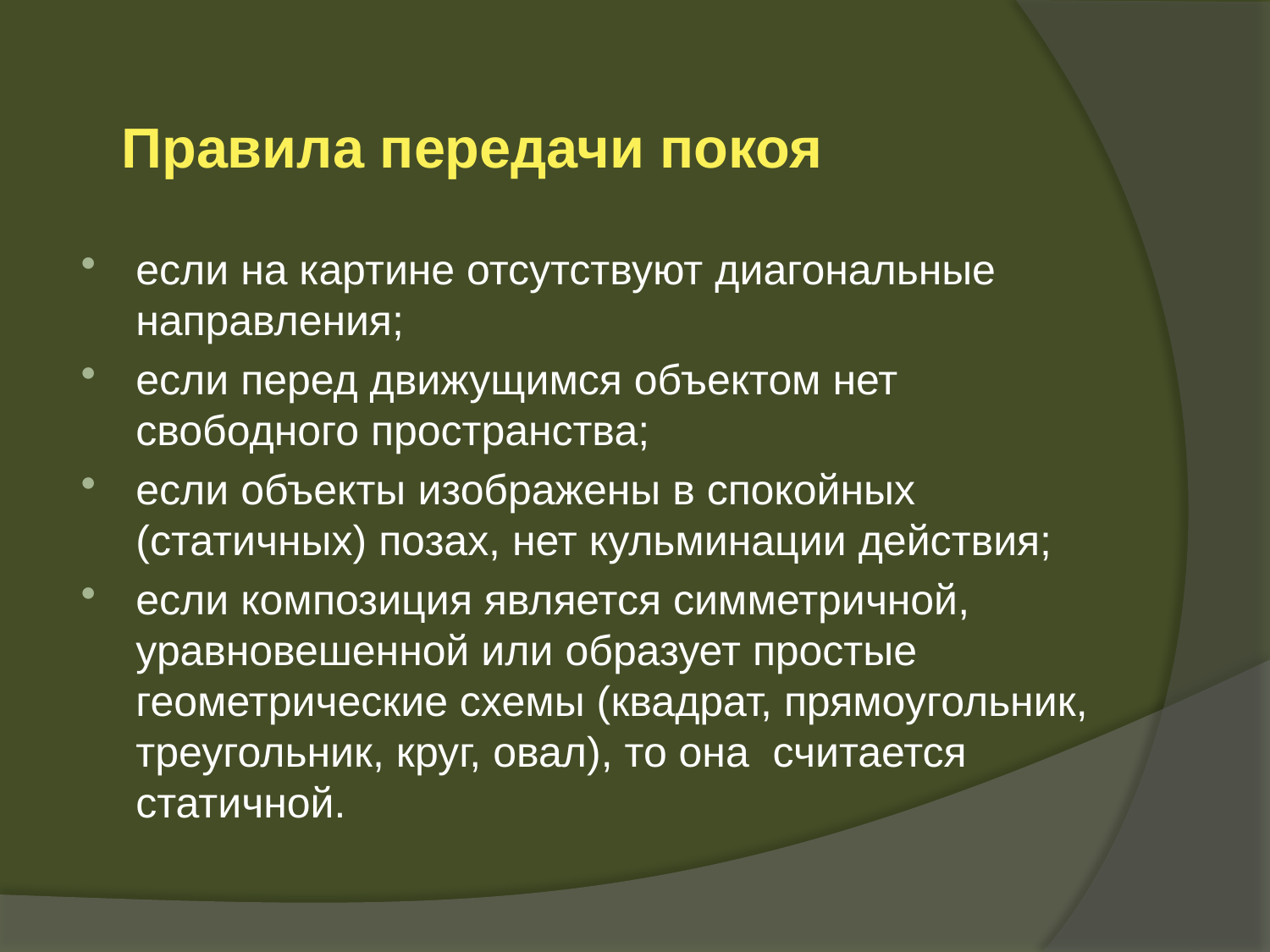

# Правила передачи покоя
если на картине отсутствуют диагональные направления;
если перед движущимся объектом нет свободного пространства;
если объекты изображены в спокойных (статичных) позах, нет кульминации действия;
если композиция является симметричной, уравновешенной или образует простые геометрические схемы (квадрат, прямоугольник, треугольник, круг, овал), то она  считается статичной.